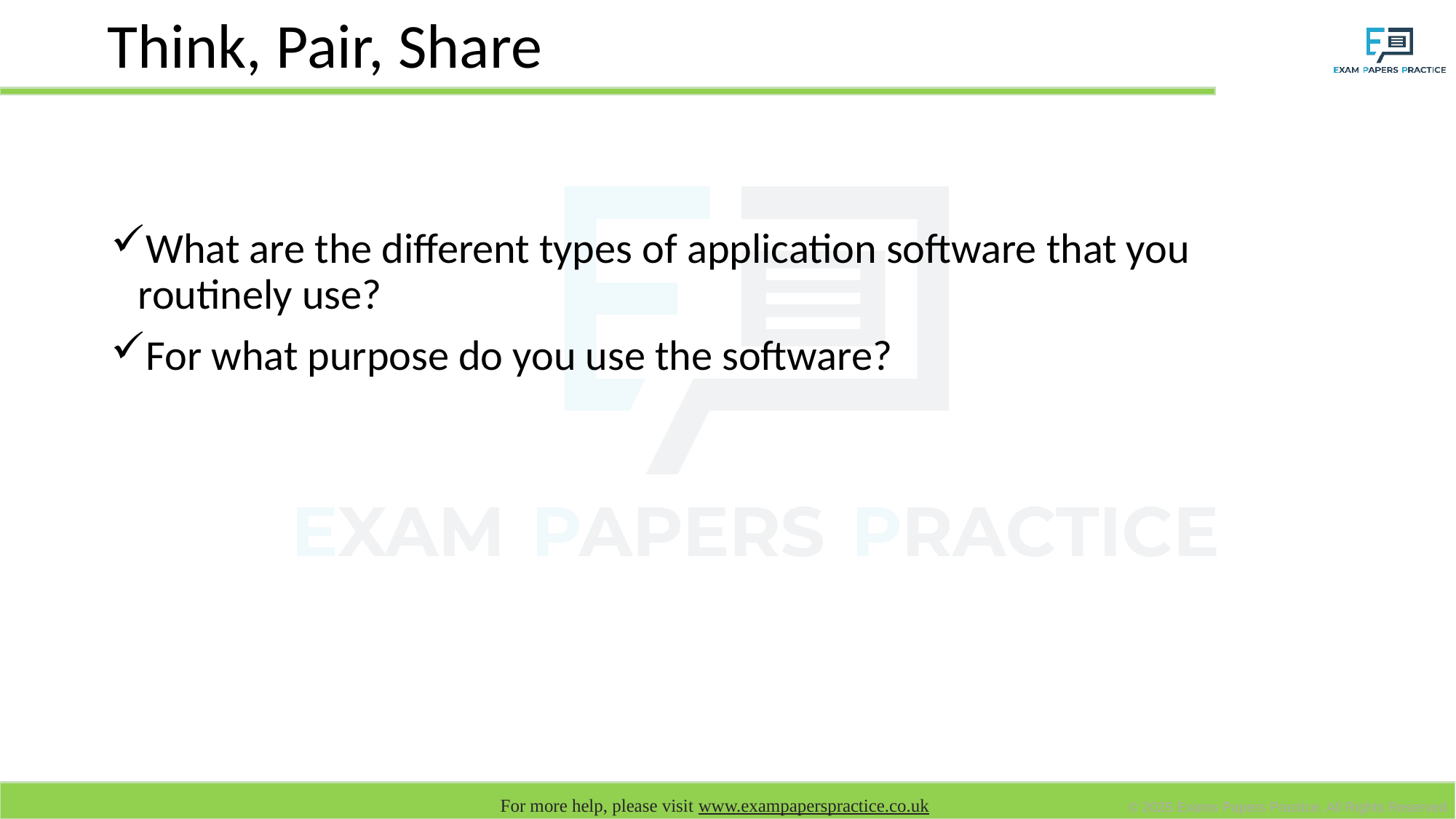

# Think, Pair, Share
What are the different types of application software that you routinely use?
For what purpose do you use the software?